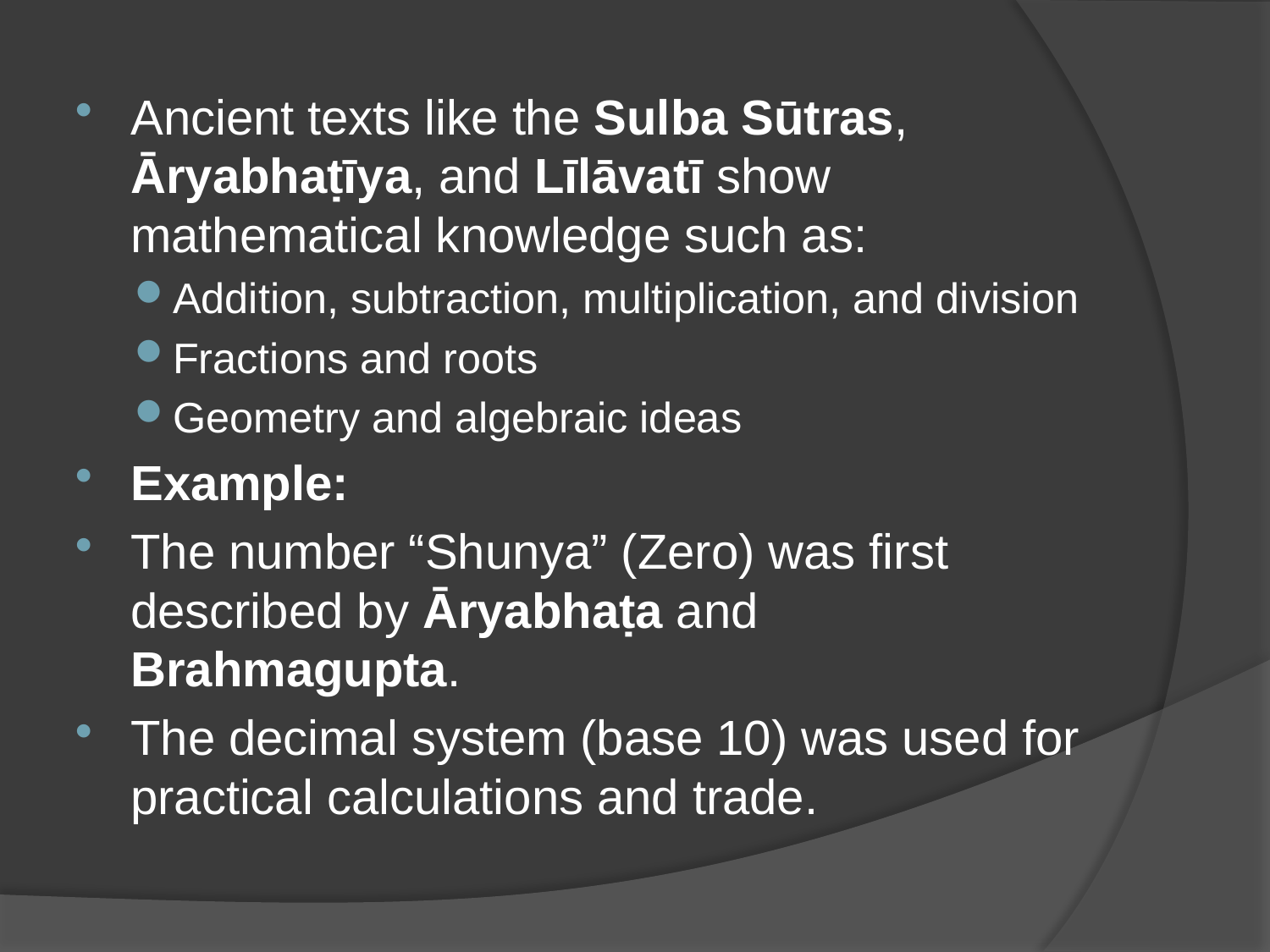

Ancient texts like the Sulba Sūtras, Āryabhaṭīya, and Līlāvatī show mathematical knowledge such as:
Addition, subtraction, multiplication, and division
Fractions and roots
Geometry and algebraic ideas
Example:
The number “Shunya” (Zero) was first described by Āryabhaṭa and Brahmagupta.
The decimal system (base 10) was used for practical calculations and trade.